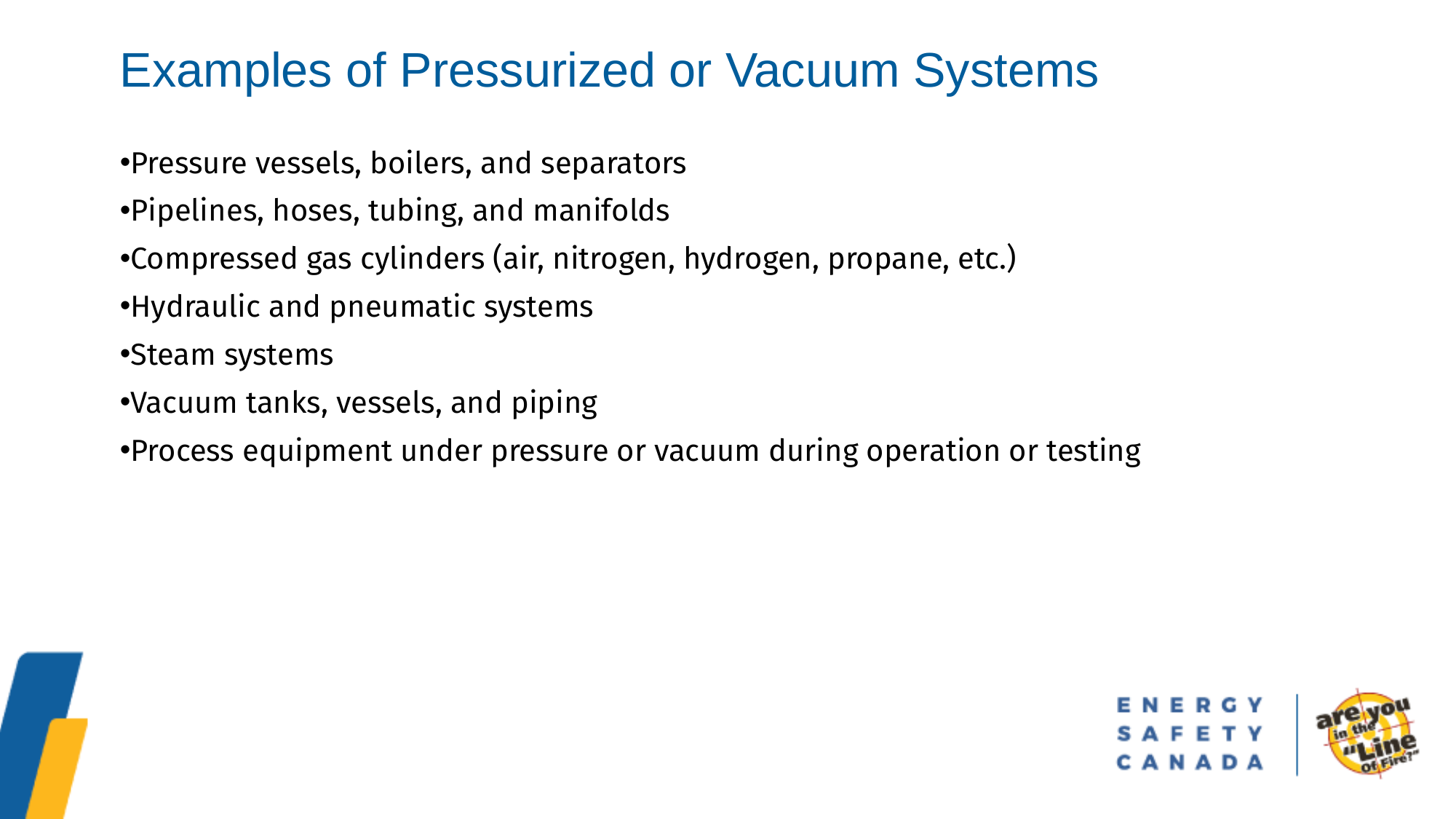

Examples of Pressurized or Vacuum Systems
Pressure vessels, boilers, and separators
Pipelines, hoses, tubing, and manifolds
Compressed gas cylinders (air, nitrogen, hydrogen, propane, etc.)
Hydraulic and pneumatic systems
Steam systems
Vacuum tanks, vessels, and piping
Process equipment under pressure or vacuum during operation or testing